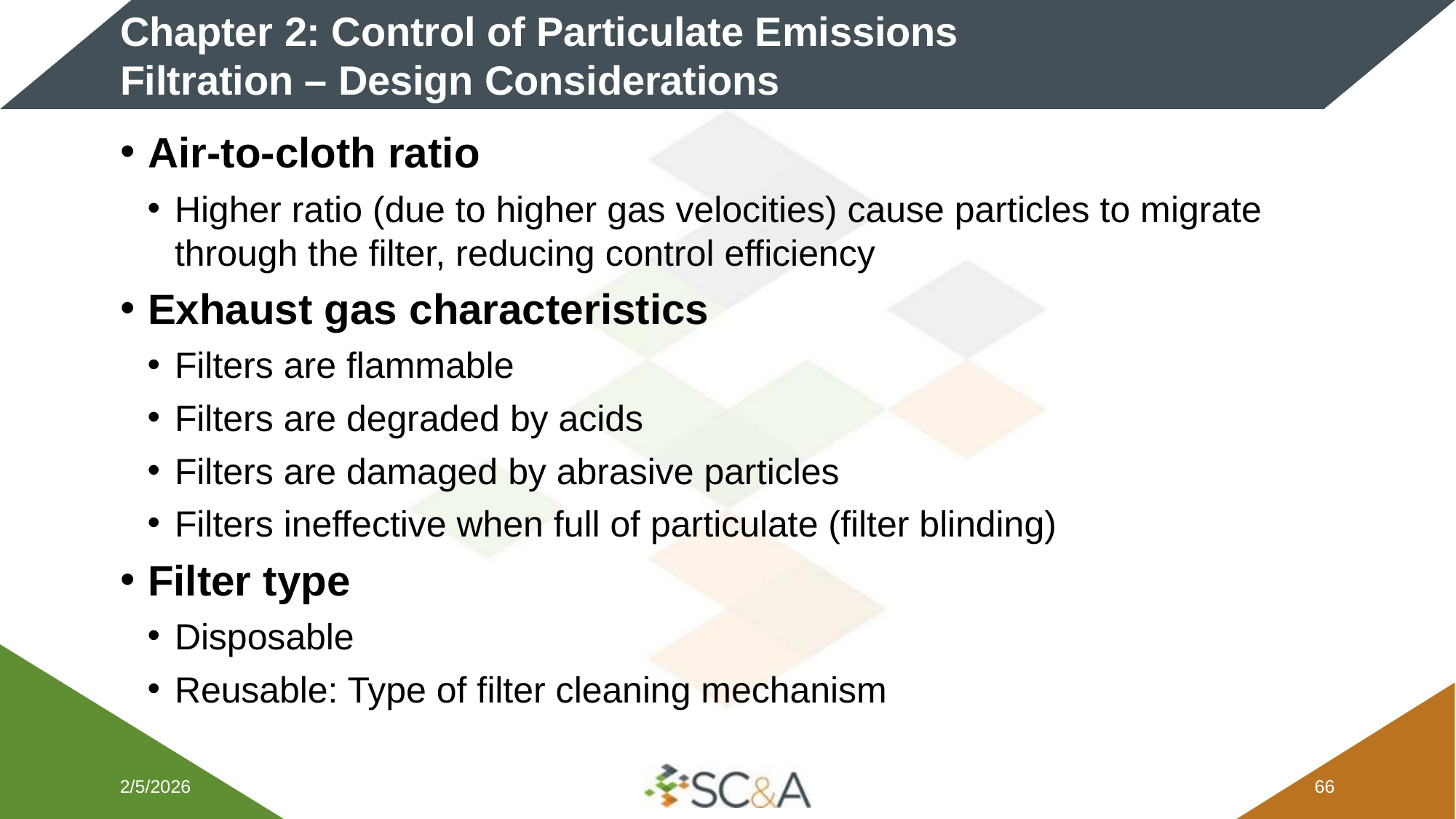

# Chapter 2: Control of Particulate Emissions Filtration – Design Considerations
Air-to-cloth ratio
Higher ratio (due to higher gas velocities) cause particles to migrate through the filter, reducing control efficiency
Exhaust gas characteristics
Filters are flammable
Filters are degraded by acids
Filters are damaged by abrasive particles
Filters ineffective when full of particulate (filter blinding)
Filter type
Disposable
Reusable: Type of filter cleaning mechanism
2/5/2026
66